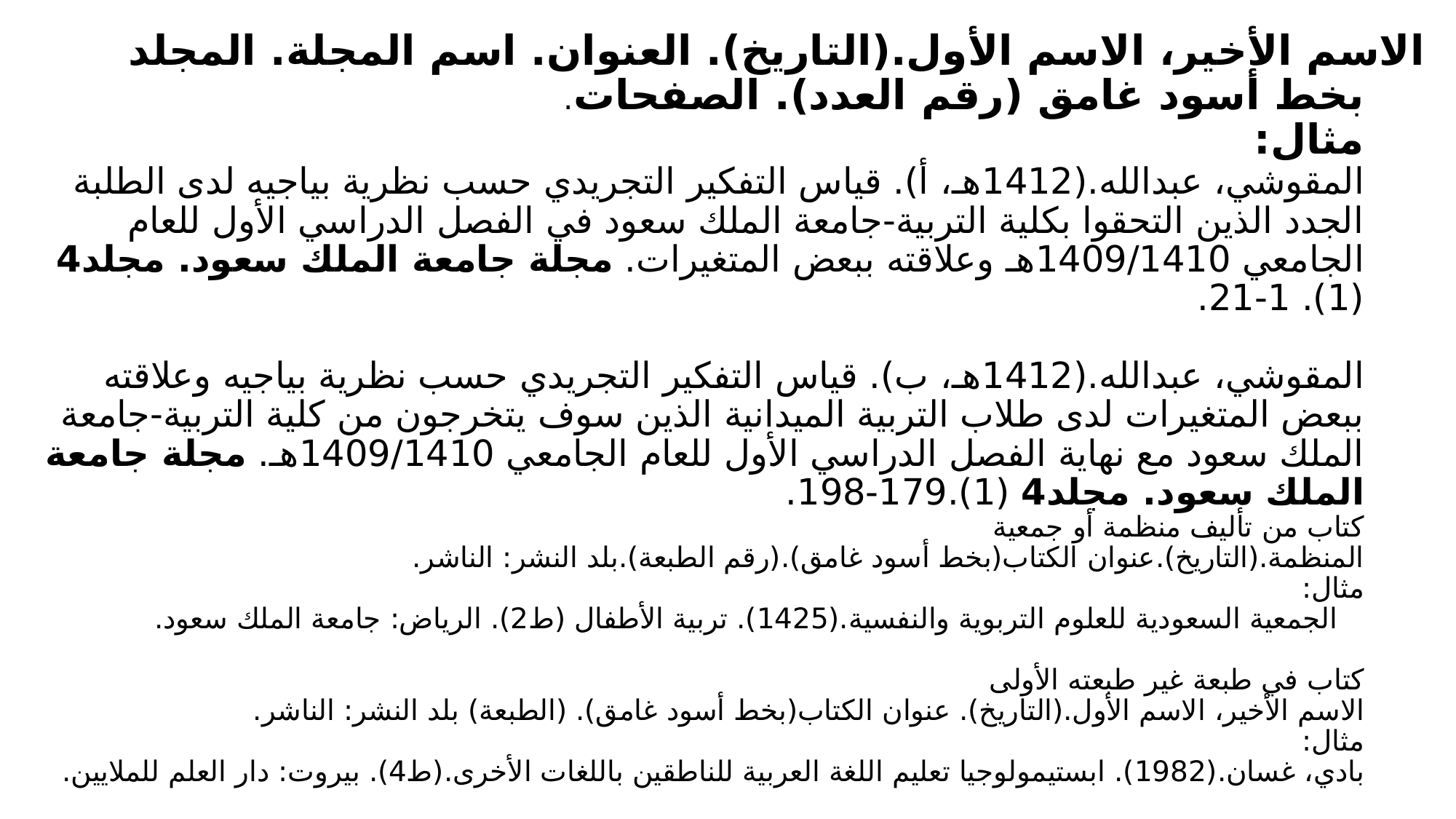

# الاسم الأخير، الاسم الأول.(التاريخ). العنوان. اسم المجلة. المجلد بخط أسود غامق (رقم العدد). الصفحات. مثال: المقوشي، عبدالله.(1412هـ، أ). قياس التفكير التجريدي حسب نظرية بياجيه لدى الطلبة الجدد الذين التحقوا بكلية التربية-جامعة الملك سعود في الفصل الدراسي الأول للعام الجامعي 1409/1410هـ وعلاقته ببعض المتغيرات. مجلة جامعة الملك سعود. مجلد4 (1). 1-21.   المقوشي، عبدالله.(1412هـ، ب). قياس التفكير التجريدي حسب نظرية بياجيه وعلاقته ببعض المتغيرات لدى طلاب التربية الميدانية الذين سوف يتخرجون من كلية التربية-جامعة الملك سعود مع نهاية الفصل الدراسي الأول للعام الجامعي 1409/1410هـ. مجلة جامعة الملك سعود. مجلد4 (1).179-198. كتاب من تأليف منظمة أو جمعية المنظمة.(التاريخ).عنوان الكتاب(بخط أسود غامق).(رقم الطبعة).بلد النشر: الناشر. مثال: الجمعية السعودية للعلوم التربوية والنفسية.(1425). تربية الأطفال (ط2). الرياض: جامعة الملك سعود.   كتاب في طبعة غير طبعته الأولى الاسم الأخير، الاسم الأول.(التاريخ). عنوان الكتاب(بخط أسود غامق). (الطبعة) بلد النشر: الناشر. مثال: بادي، غسان.(1982). ابستيمولوجيا تعليم اللغة العربية للناطقين باللغات الأخرى.(ط4). بيروت: دار العلم للملايين.